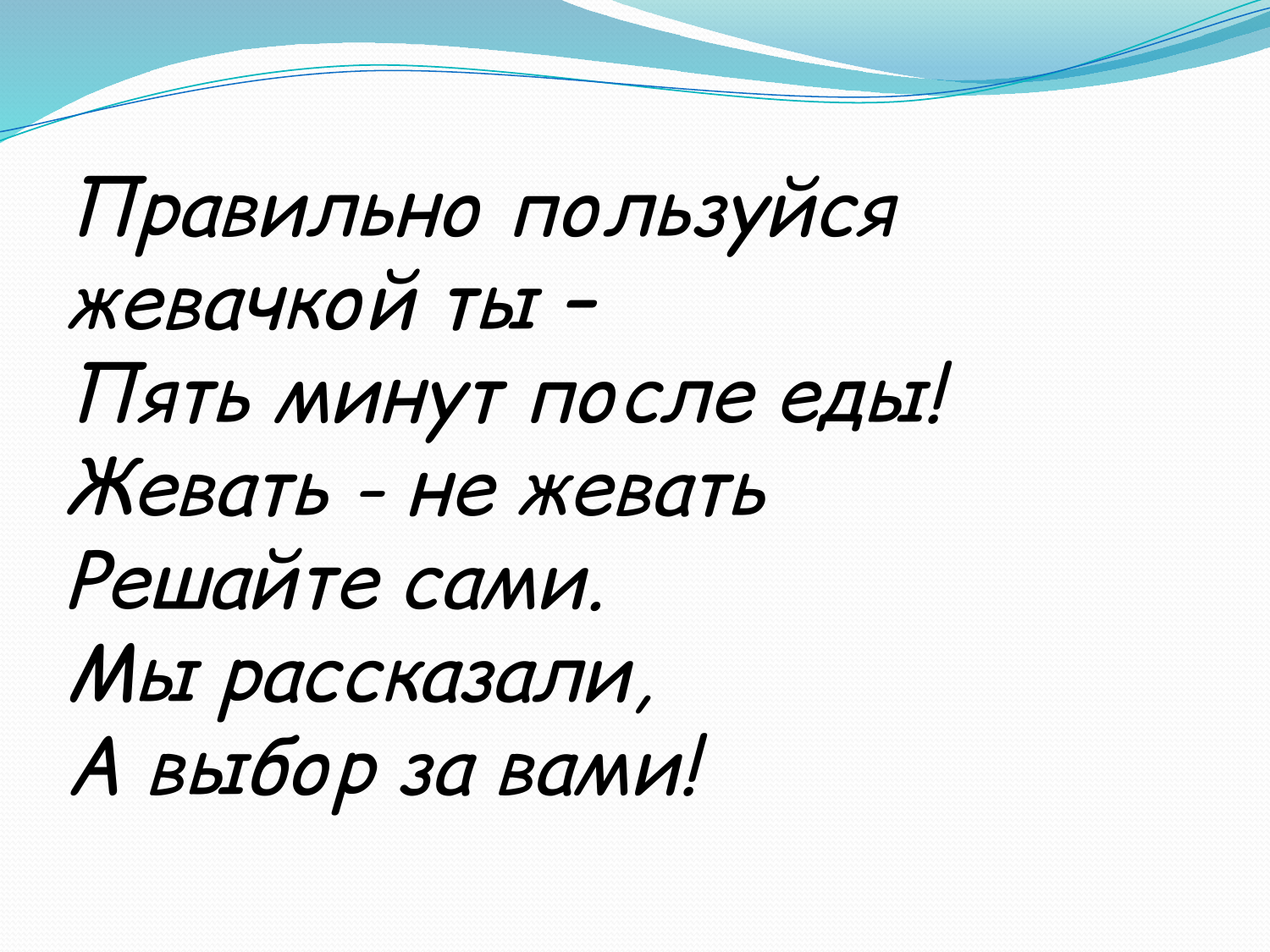

Правильно пользуйся жевачкой ты –
Пять минут после еды!
Жевать - не жевать
Решайте сами.
Мы рассказали,
А выбор за вами!